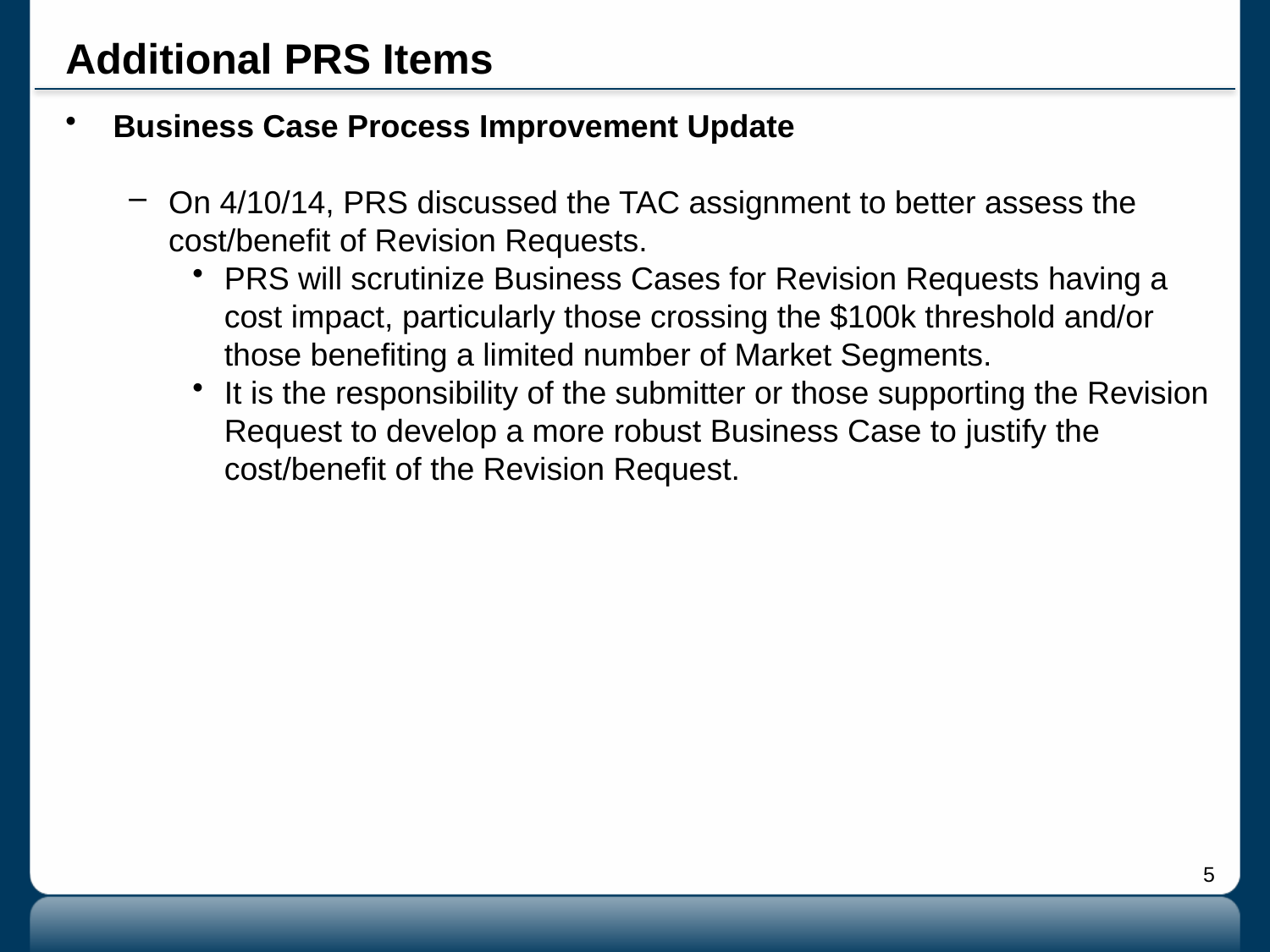

# Additional PRS Items
Business Case Process Improvement Update

On 4/10/14, PRS discussed the TAC assignment to better assess the cost/benefit of Revision Requests.
PRS will scrutinize Business Cases for Revision Requests having a cost impact, particularly those crossing the $100k threshold and/or those benefiting a limited number of Market Segments.
It is the responsibility of the submitter or those supporting the Revision Request to develop a more robust Business Case to justify the cost/benefit of the Revision Request.